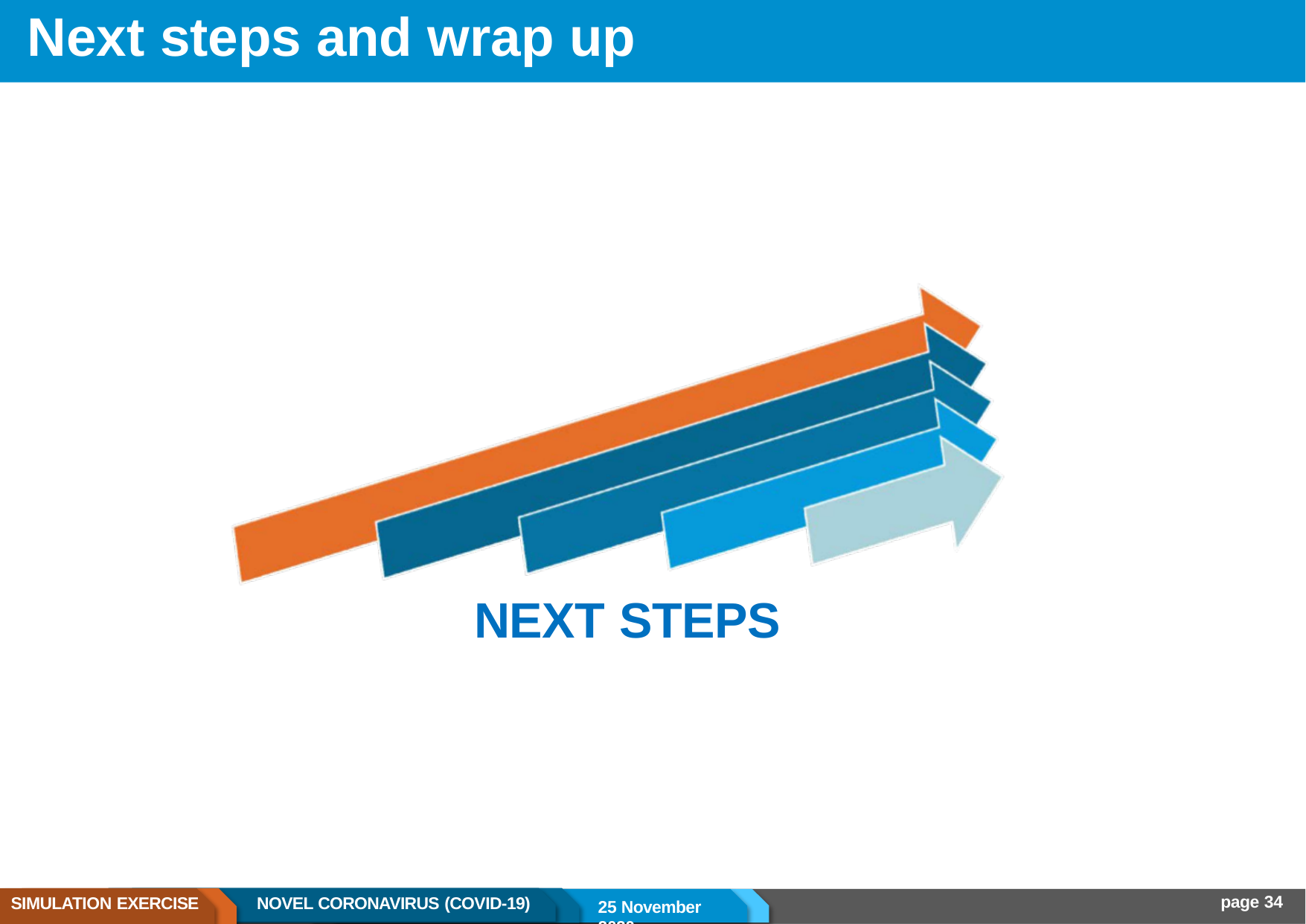

Next steps and wrap up

NEXT STEPS
page 34
SIMULATION EXERCISE
NOVEL CORONAVIRUS (COVID-19)
25 November 2020